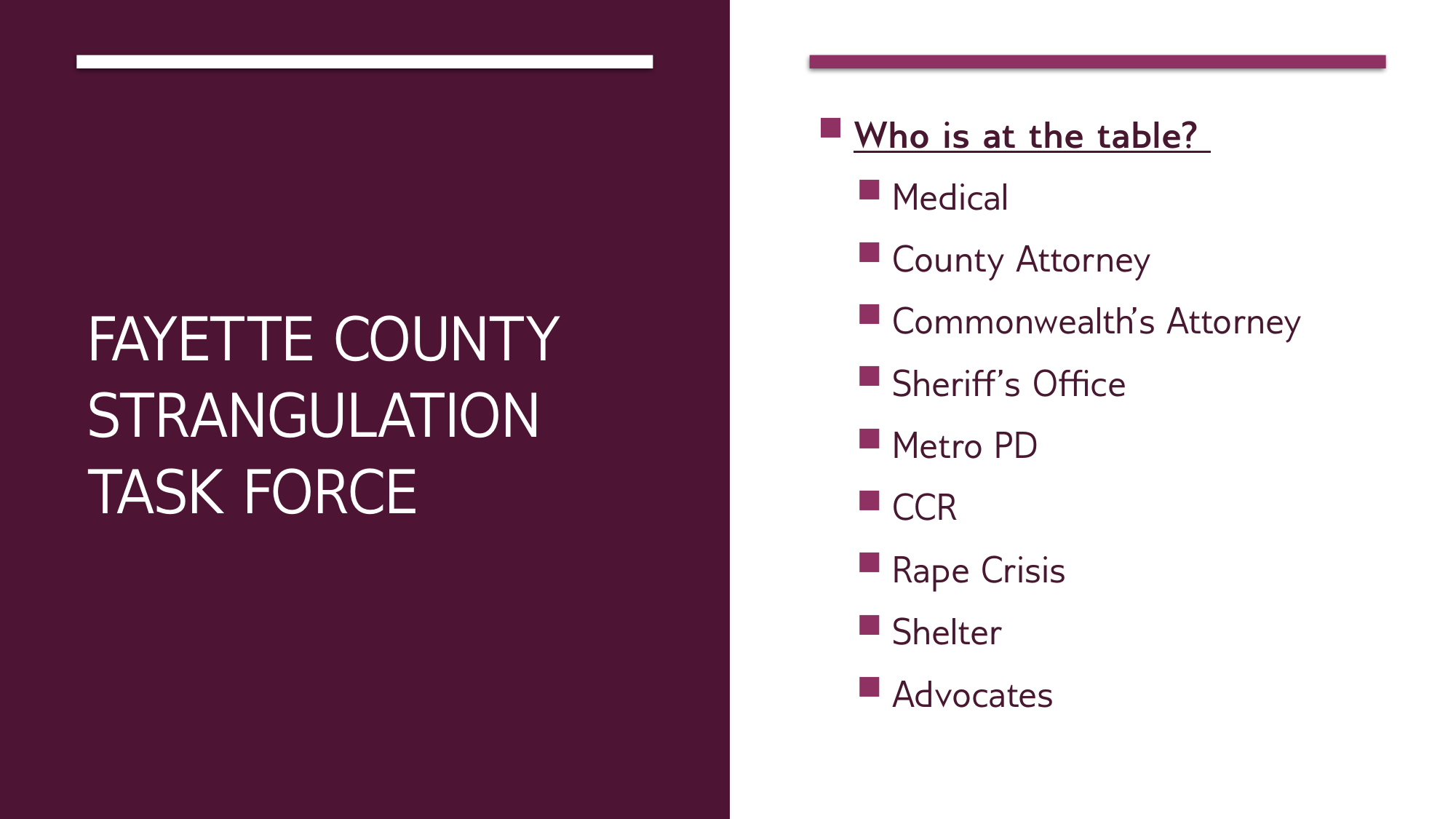

Who is at the table?
Medical
County Attorney
Commonwealth’s Attorney
Sheriff’s Office
Metro PD
CCR
Rape Crisis
Shelter
Advocates

# FAYette County Strangulation Task Force